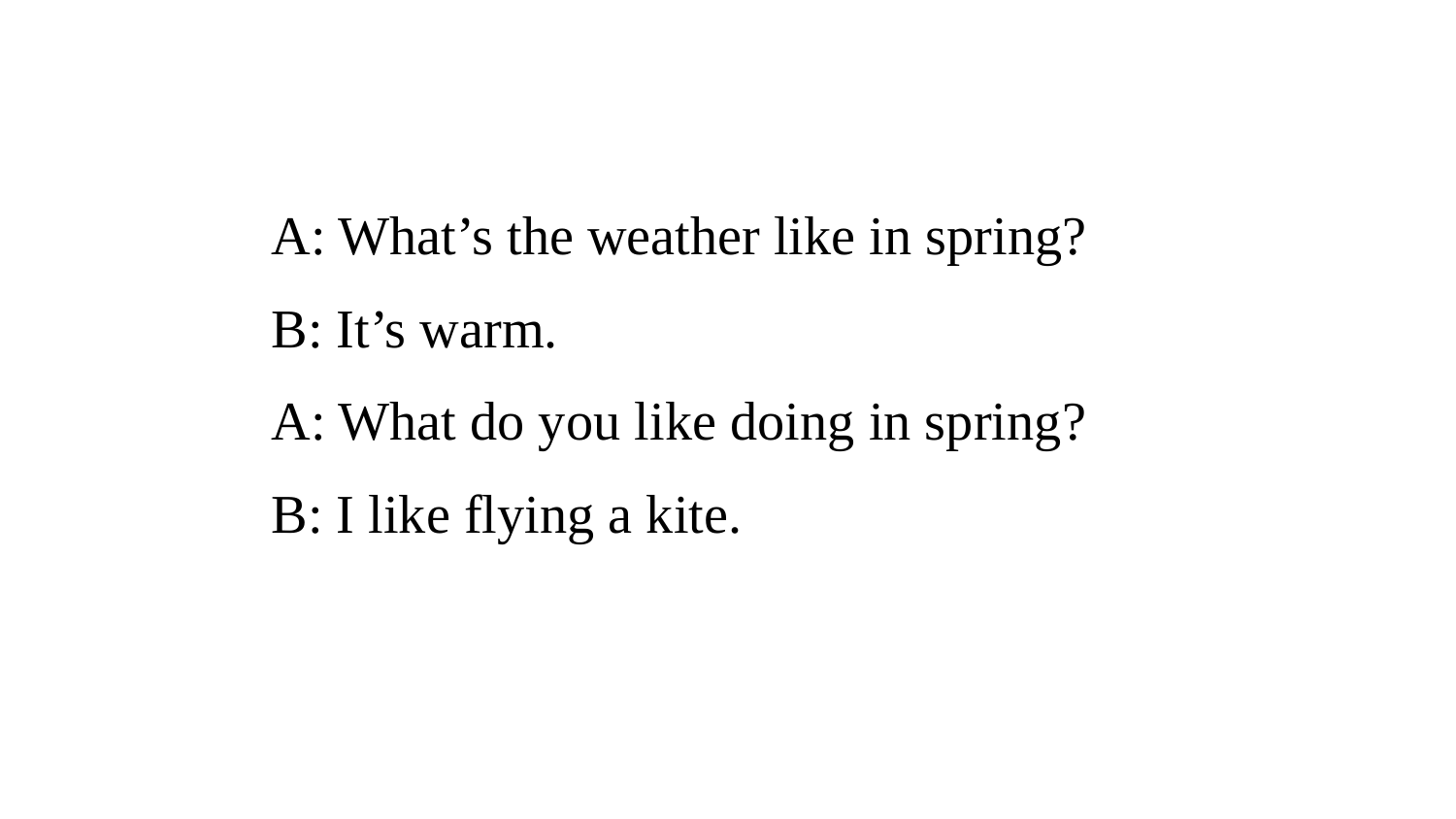

A: What’s the weather like in spring?
B: It’s warm.
A: What do you like doing in spring?
B: I like flying a kite.